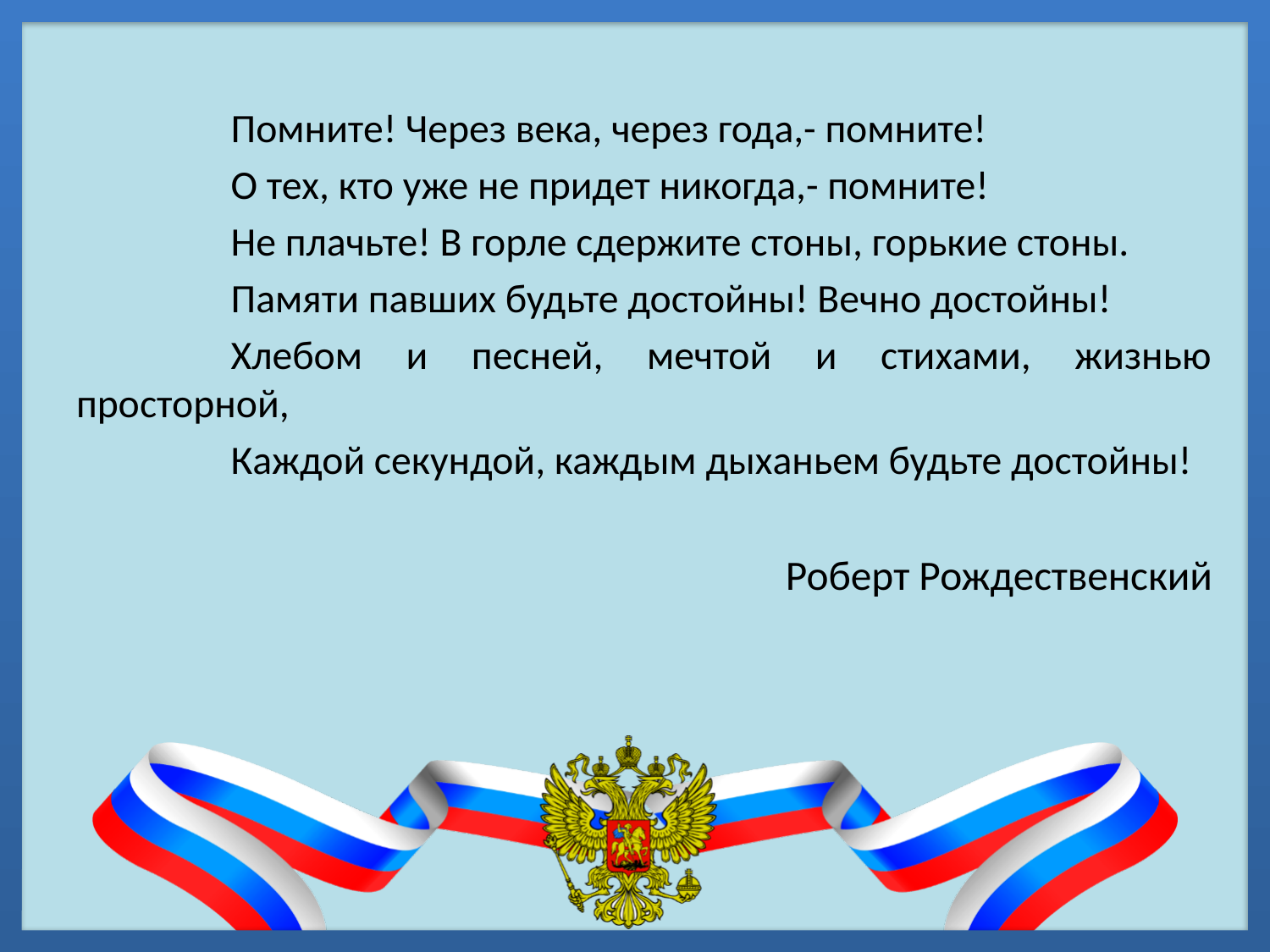

Помните! Через века, через года,- помните!
О тех, кто уже не придет никогда,- помните!
Не плачьте! В горле сдержите стоны, горькие стоны.
Памяти павших будьте достойны! Вечно достойны!
Хлебом и песней, мечтой и стихами, жизнью просторной,
Каждой секундой, каждым дыханьем будьте достойны!

Роберт Рождественский